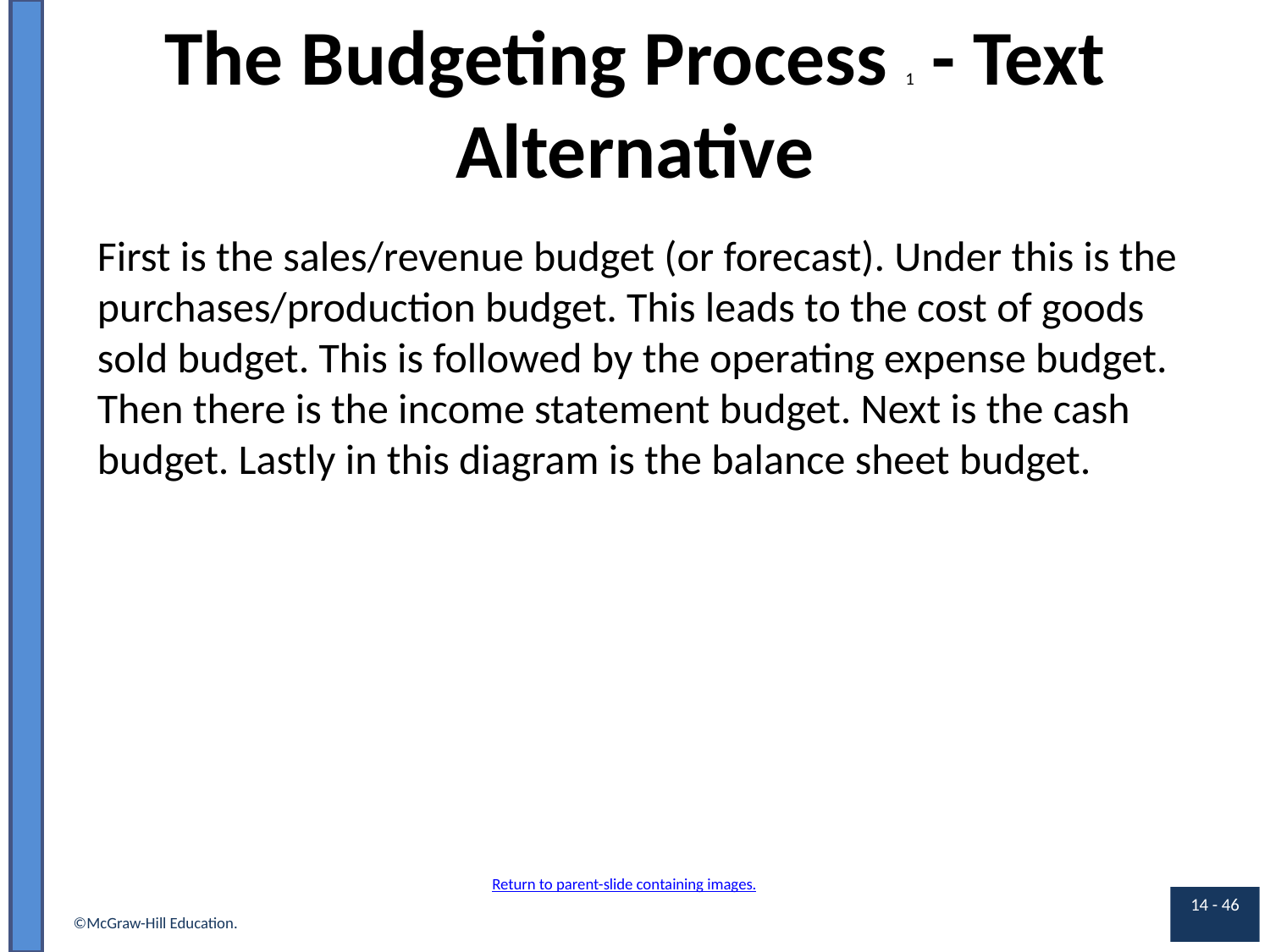

# The Budgeting Process 1 - Text Alternative
First is the sales/revenue budget (or forecast). Under this is the purchases/production budget. This leads to the cost of goods sold budget. This is followed by the operating expense budget. Then there is the income statement budget. Next is the cash budget. Lastly in this diagram is the balance sheet budget.
Return to parent-slide containing images.